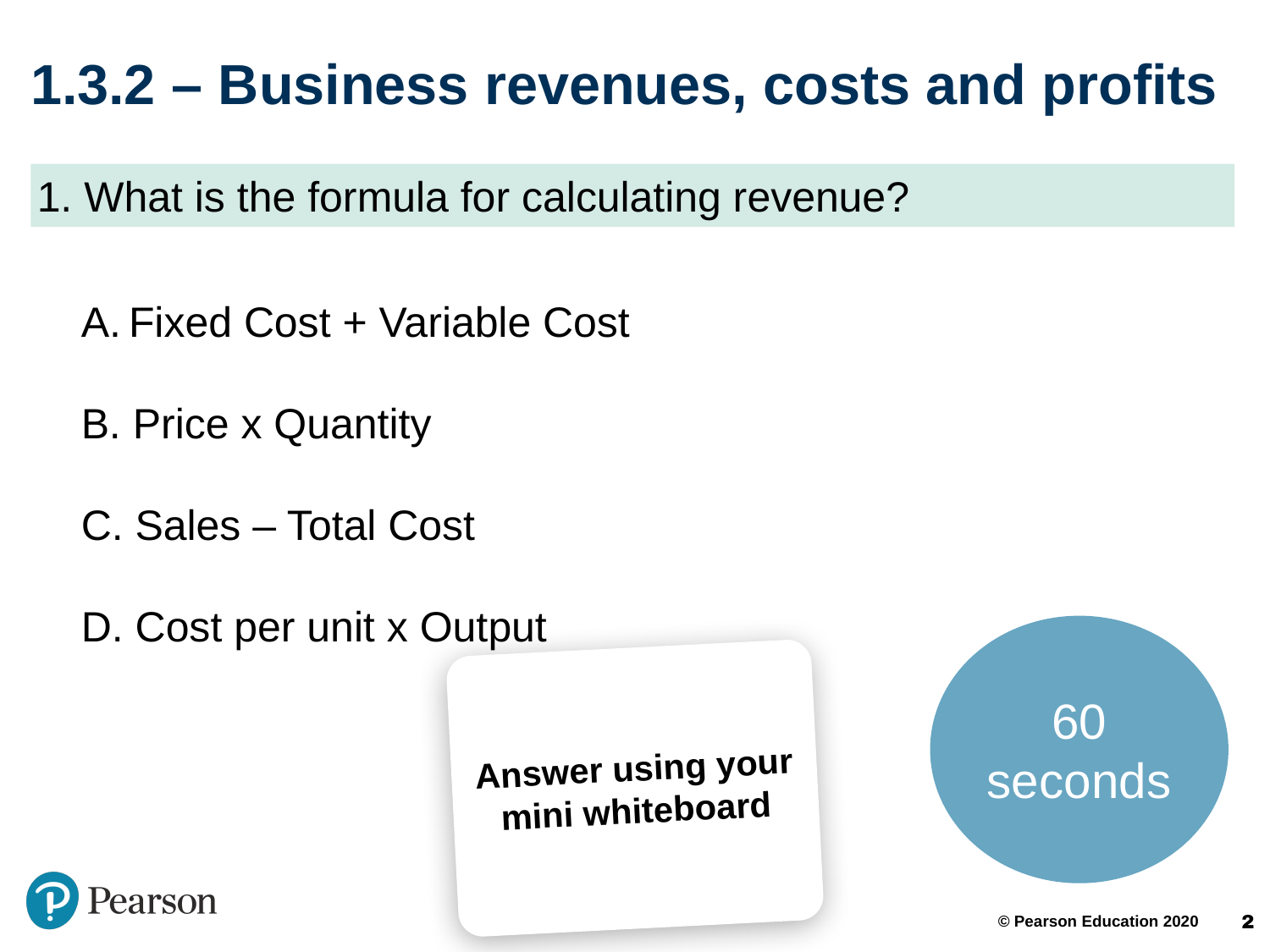

# 1.3.2 – Business revenues, costs and profits
1. What is the formula for calculating revenue?
Fixed Cost + Variable Cost

B. Price x Quantity

C. Sales – Total Cost

D. Cost per unit x Output

60 seconds

Answer using your mini whiteboard

2